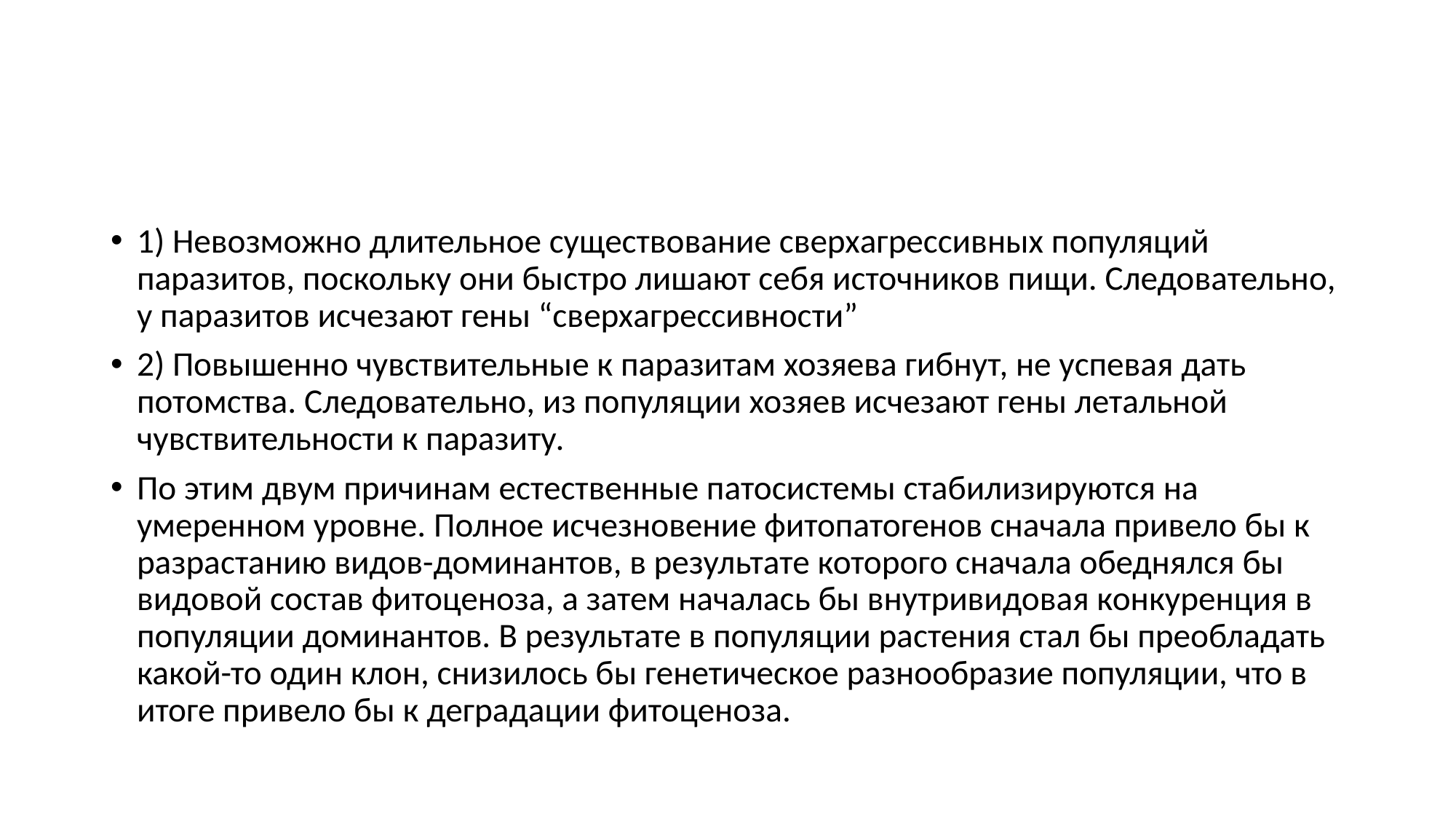

#
1) Невозможно длительное существование сверхагрессивных популяций паразитов, поскольку они быстро лишают себя источников пищи. Следовательно, у паразитов исчезают гены “сверхагрессивности”
2) Повышенно чувствительные к паразитам хозяева гибнут, не успевая дать потомства. Следовательно, из популяции хозяев исчезают гены летальной чувствительности к паразиту.
По этим двум причинам естественные патосистемы стабилизируются на умеренном уровне. Полное исчезновение фитопатогенов сначала привело бы к разрастанию видов-доминантов, в результате которого сначала обеднялся бы видовой состав фитоценоза, а затем началась бы внутривидовая конкуренция в популяции доминантов. В результате в популяции растения стал бы преобладать какой-то один клон, снизилось бы генетическое разнообразие популяции, что в итоге привело бы к деградации фитоценоза.